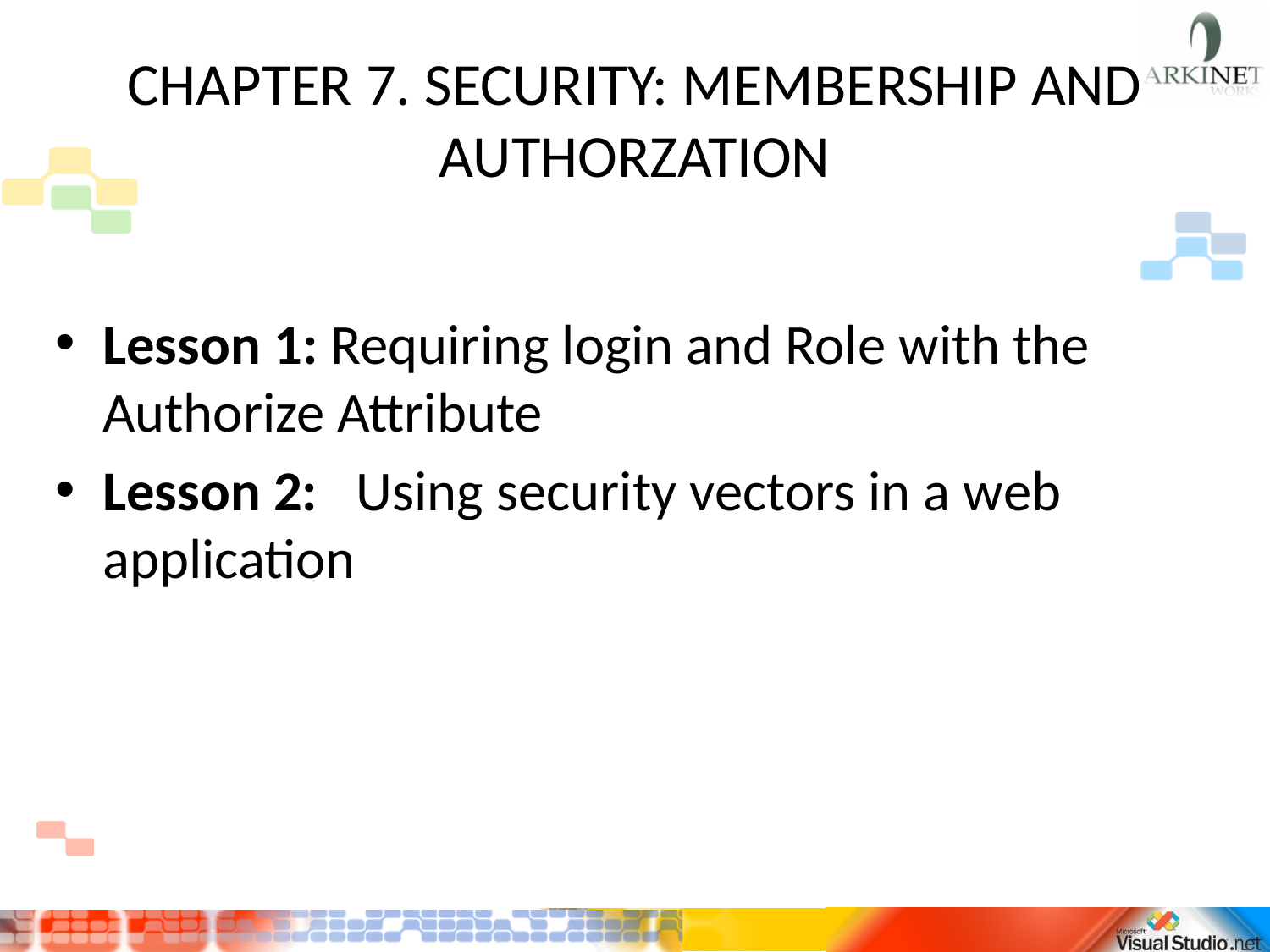

# CHAPTER 7. SECURITY: MEMBERSHIP AND AUTHORZATION

Lesson 1: Requiring login and Role with the Authorize Attribute
Lesson 2:   Using security vectors in a web application